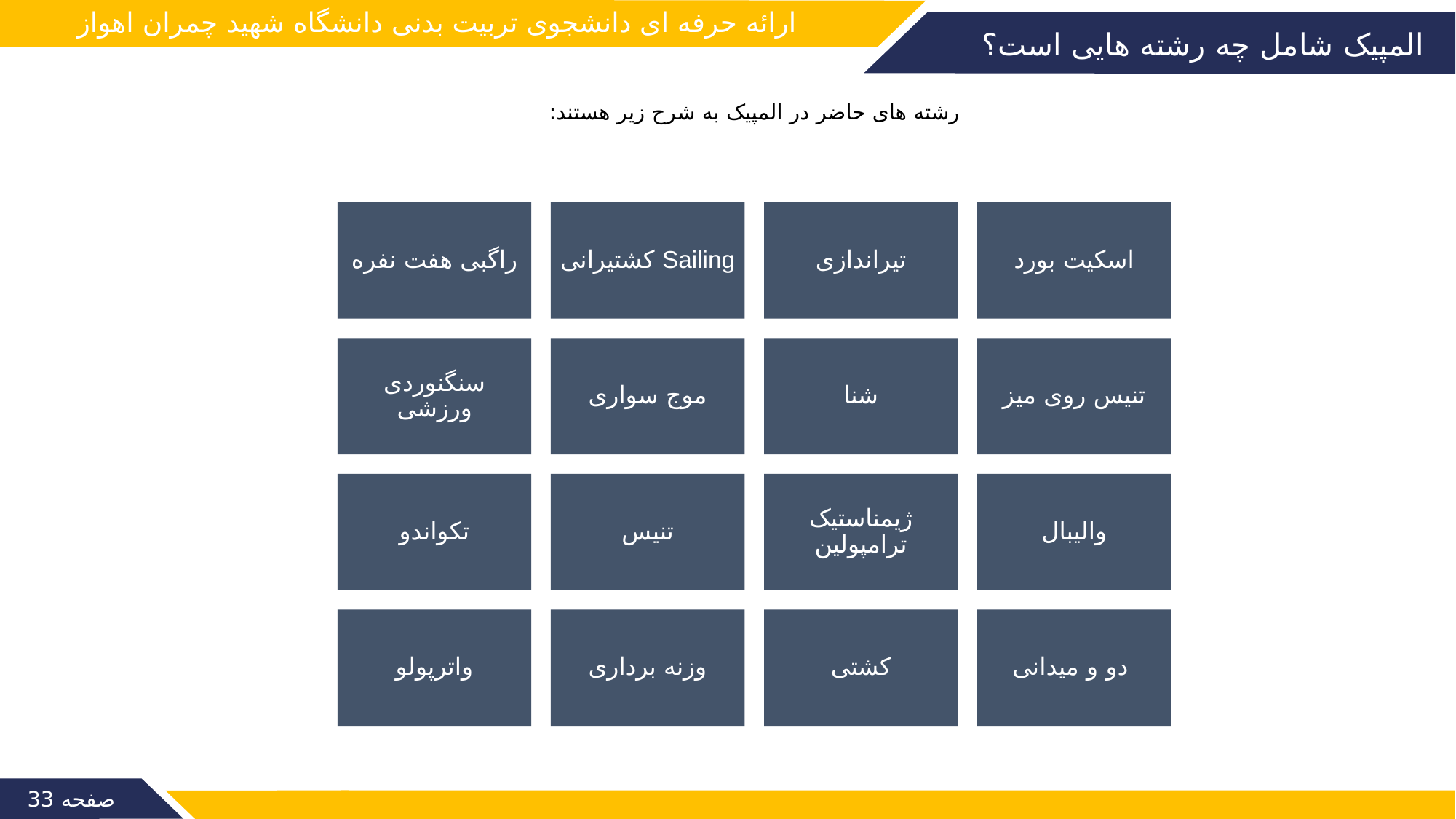

ارائه حرفه ای دانشجوی تربیت بدنی دانشگاه شهید چمران اهواز
المپیک شامل چه رشته هایی است؟
رشته های حاضر در المپیک به شرح زیر هستند:
راگبی هفت نفره
کشتیرانی Sailing
تیراندازی
اسکیت بورد
سنگنوردی ورزشی
موج سواری
شنا
تنیس روی میز
تکواندو
تنیس
ژیمناستیک ترامپولین
والیبال
واترپولو
وزنه برداری
کشتی
دو و میدانی
صفحه 33